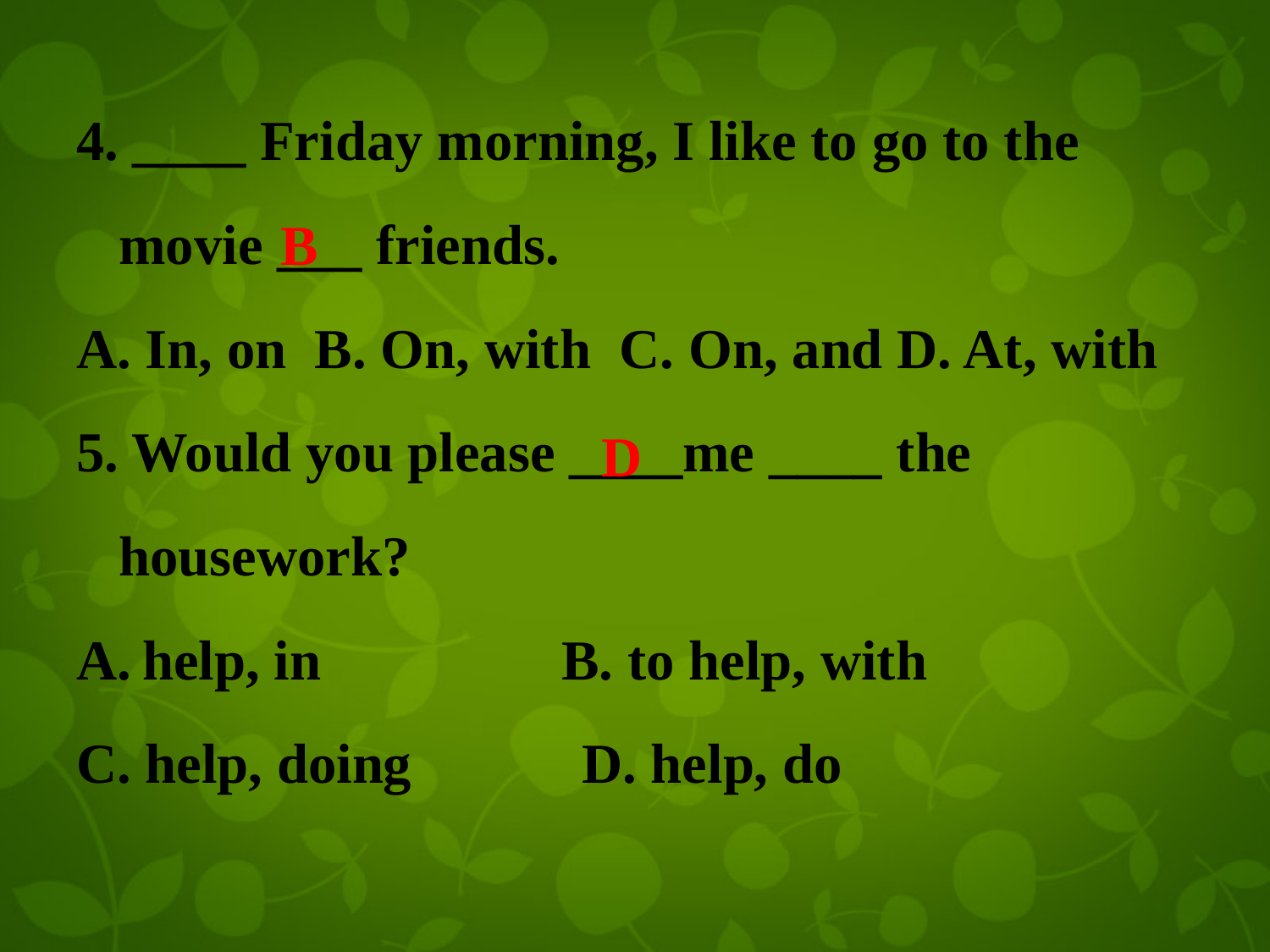

4. ____ Friday morning, I like to go to the
   movie ___ friends.
A. In, on  B. On, with  C. On, and D. At, with
5. Would you please ____me ____ the
   housework?
help, in                 B. to help, with
C. help, doing            D. help, do
B
D